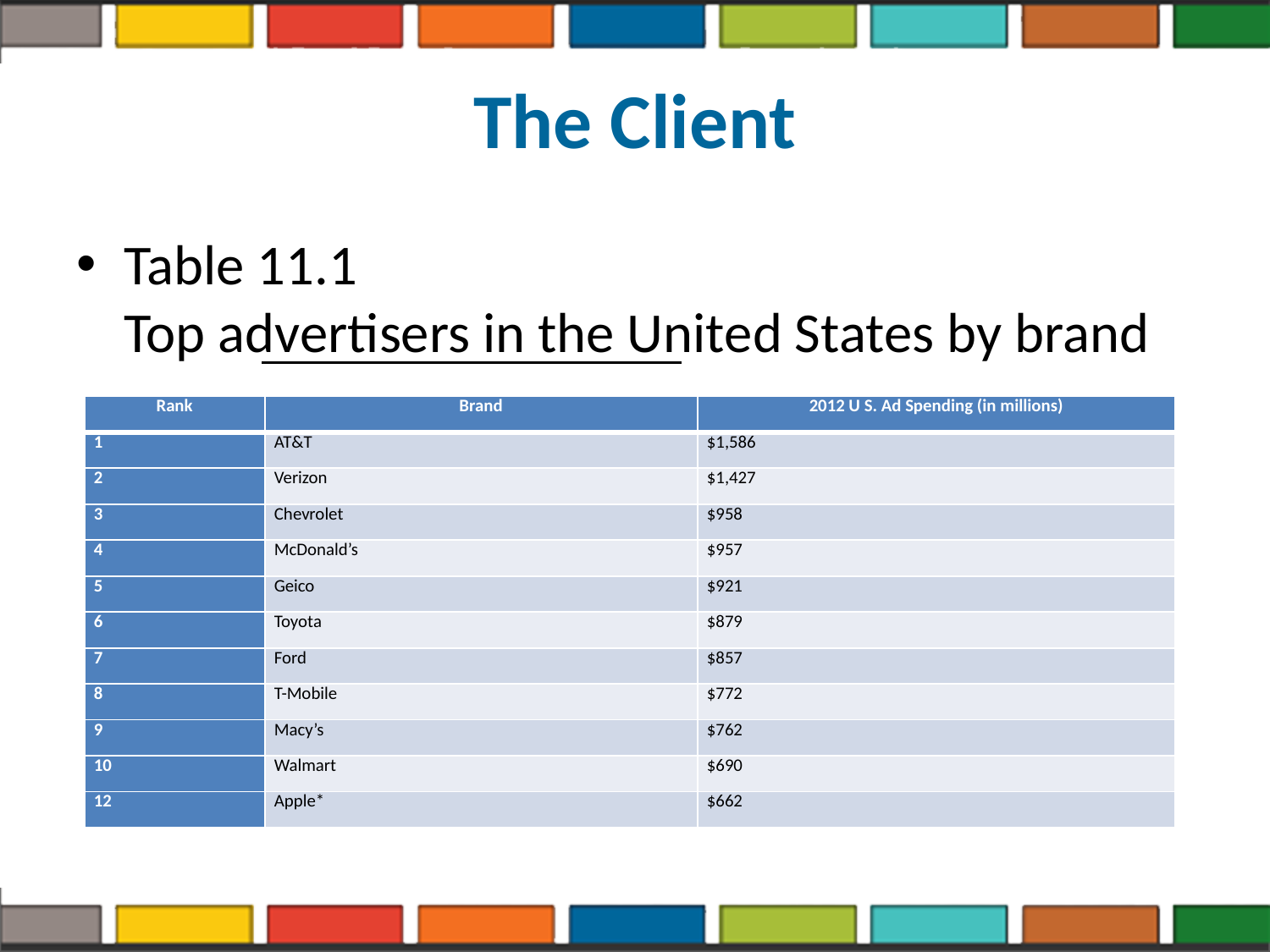

# The Client
Table 11.1
Top advertisers in the United States by brand

| Rank | Brand | 2012 U S. Ad Spending (in millions) |
| --- | --- | --- |
| 1 | AT&T | $1,586 |
| 2 | Verizon | $1,427 |
| 3 | Chevrolet | $958 |
| 4 | McDonald’s | $957 |
| 5 | Geico | $921 |
| 6 | Toyota | $879 |
| 7 | Ford | $857 |
| 8 | T-Mobile | $772 |
| 9 | Macy’s | $762 |
| 10 | Walmart | $690 |
| 12 | Apple\* | $662 |